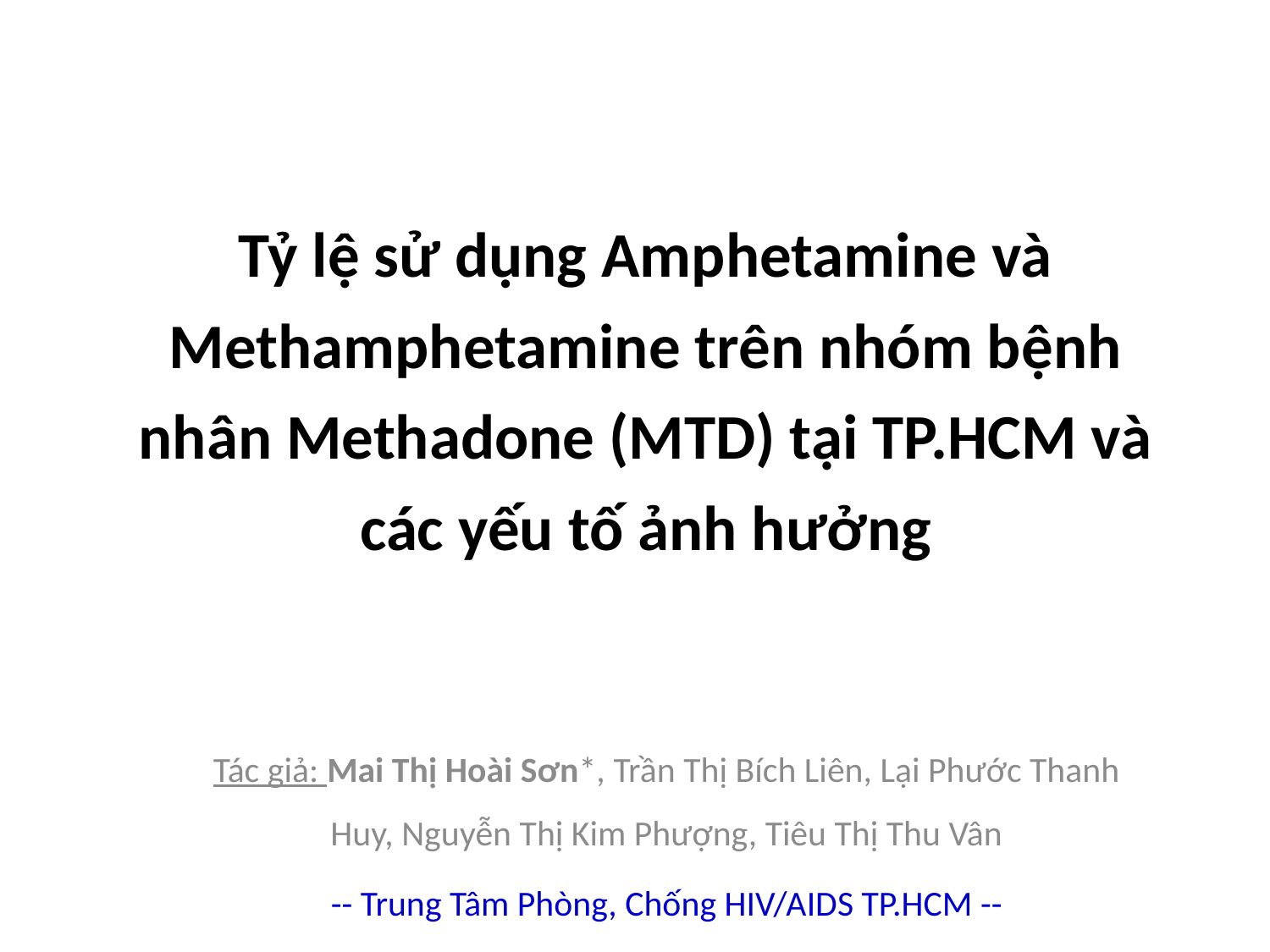

# Tỷ lệ sử dụng Amphetamine và Methamphetamine trên nhóm bệnh nhân Methadone (MTD) tại TP.HCM và các yếu tố ảnh hưởng
Tác giả: Mai Thị Hoài Sơn*, Trần Thị Bích Liên, Lại Phước Thanh Huy, Nguyễn Thị Kim Phượng, Tiêu Thị Thu Vân
-- Trung Tâm Phòng, Chống HIV/AIDS TP.HCM --